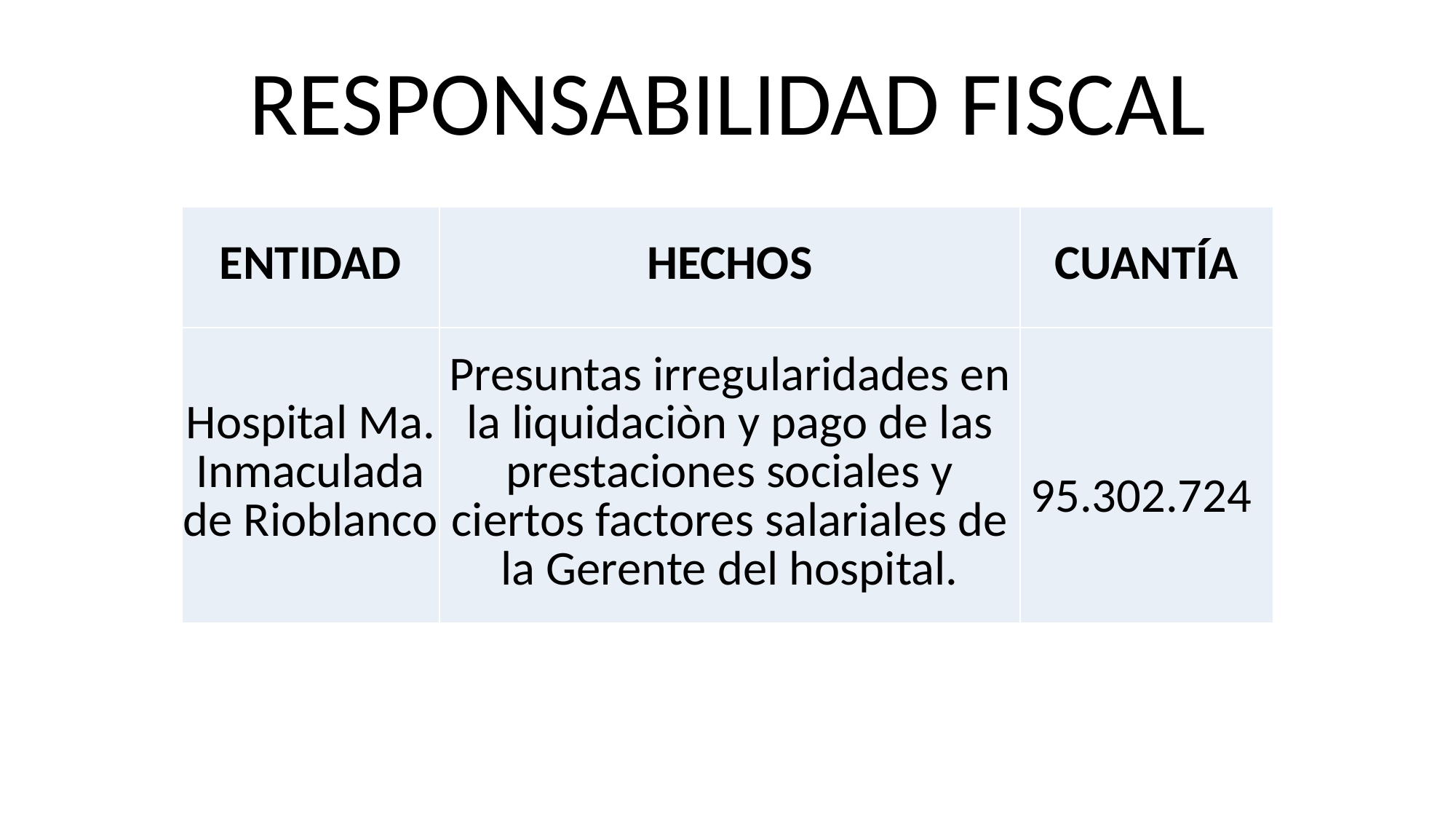

# RESPONSABILIDAD FISCAL

| ENTIDAD | HECHOS | CUANTÍA |
| --- | --- | --- |
| Hospital Ma. Inmaculada de Rioblanco | Presuntas irregularidades en la liquidaciòn y pago de las prestaciones sociales y ciertos factores salariales de la Gerente del hospital. | 95.302.724 |